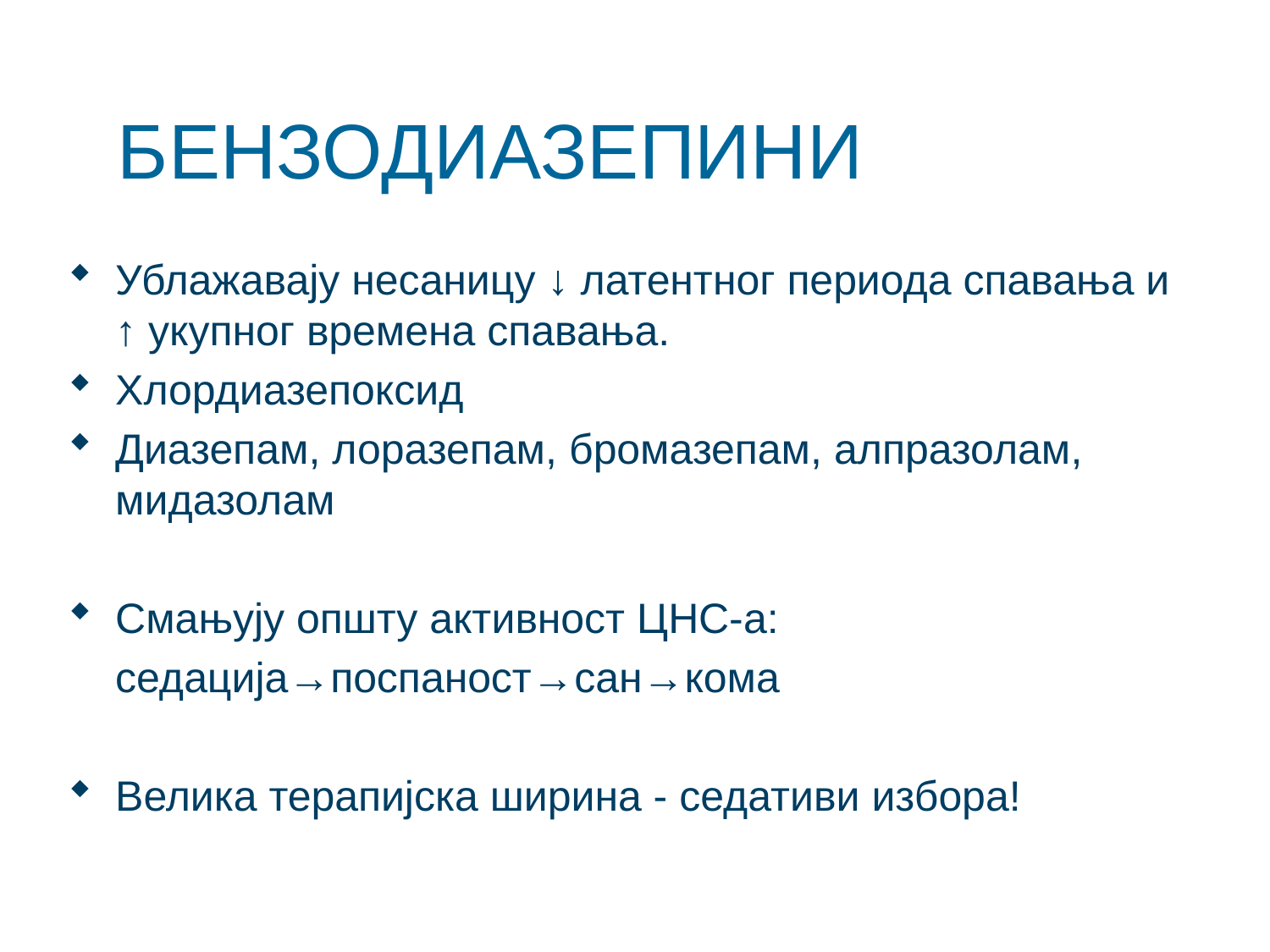

# БЕНЗОДИАЗЕПИНИ
Ублажавају несаницу ↓ латентног периода спавања и ↑ укупног времена спавања.
Хлордиазепоксид
Диазепам, лоразепам, бромазепам, алпразолам, мидазолам

Смањују општу активност ЦНС-а:
	седација→поспаност→сан→кома

Велика терапијска ширина - седативи избора!